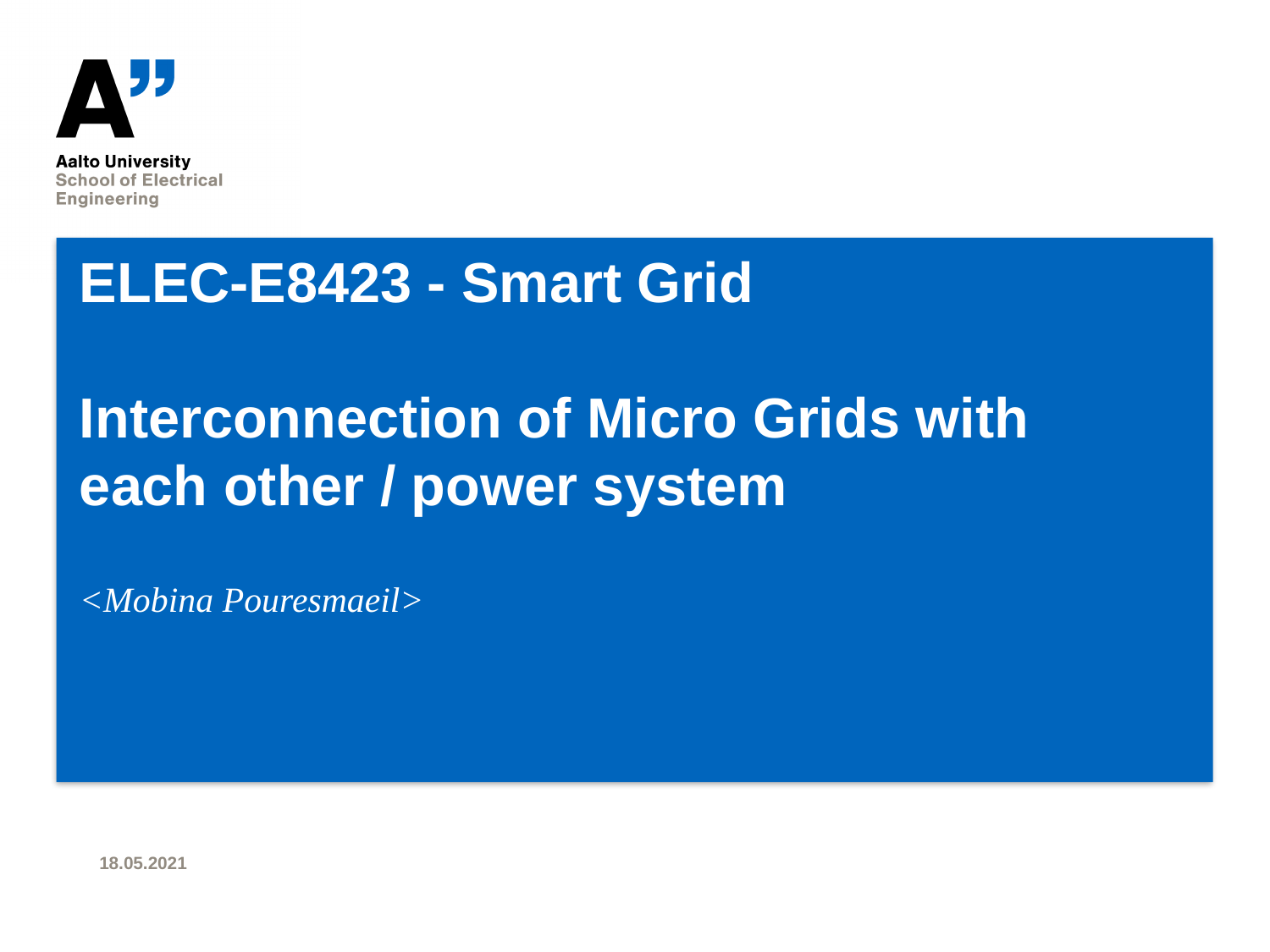

# ELEC-E8423 - Smart Grid Interconnection of Micro Grids with each other / power system
<Mobina Pouresmaeil>

18.05.2021